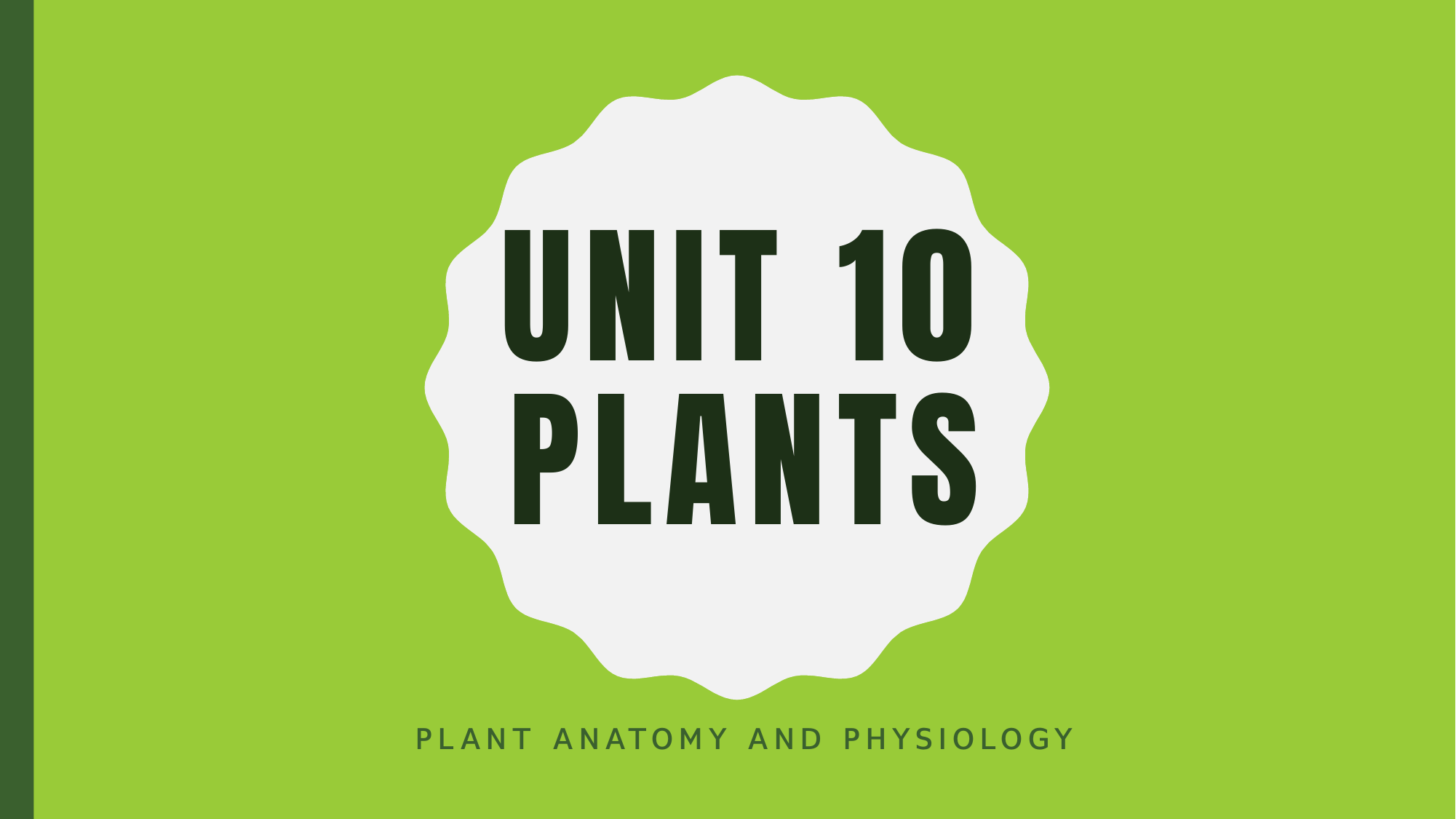

# Unit 10 plants
Plant Anatomy and Physiology